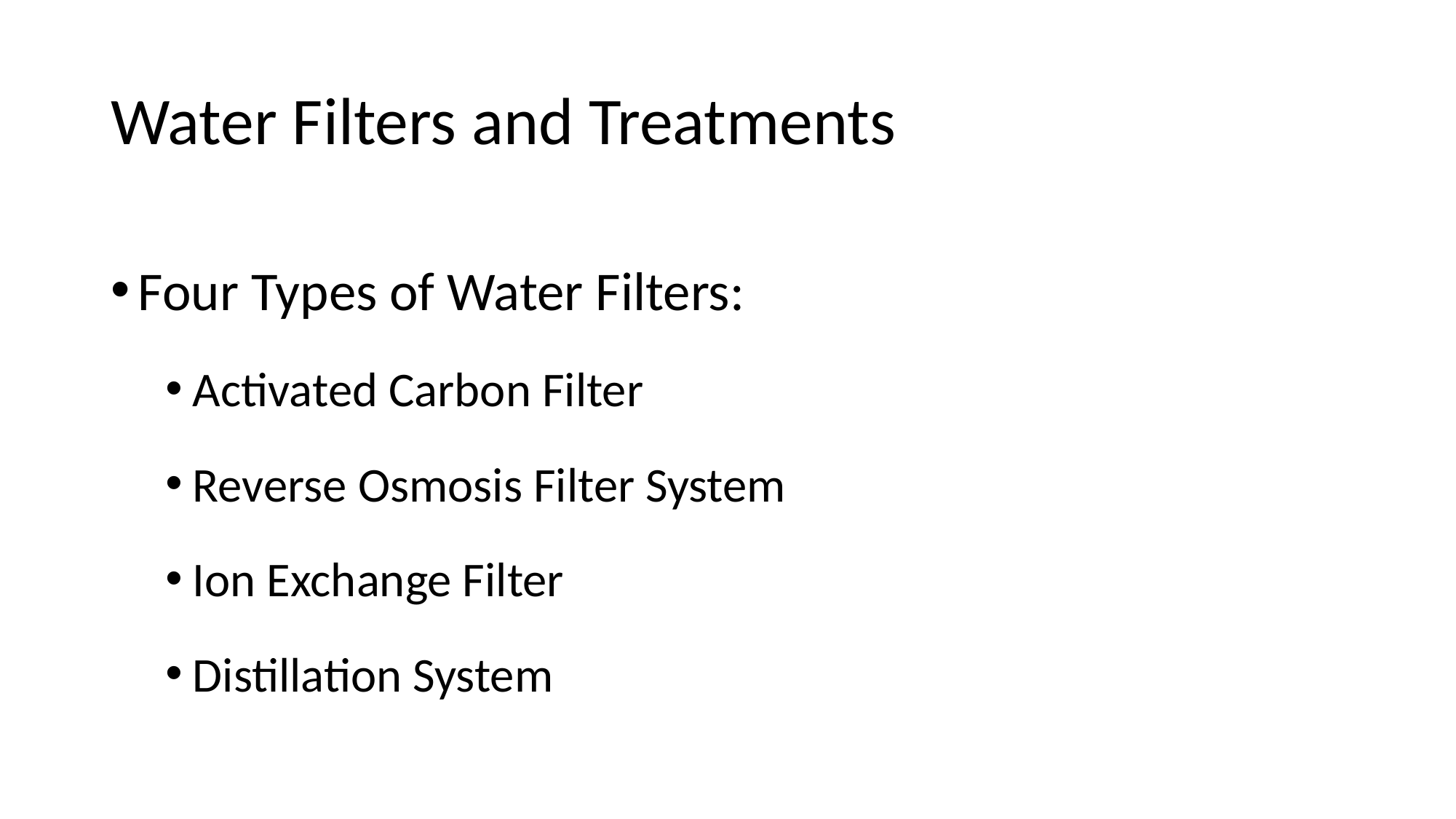

# Water Filters and Treatments
Four Types of Water Filters:
Activated Carbon Filter
Reverse Osmosis Filter System
Ion Exchange Filter
Distillation System